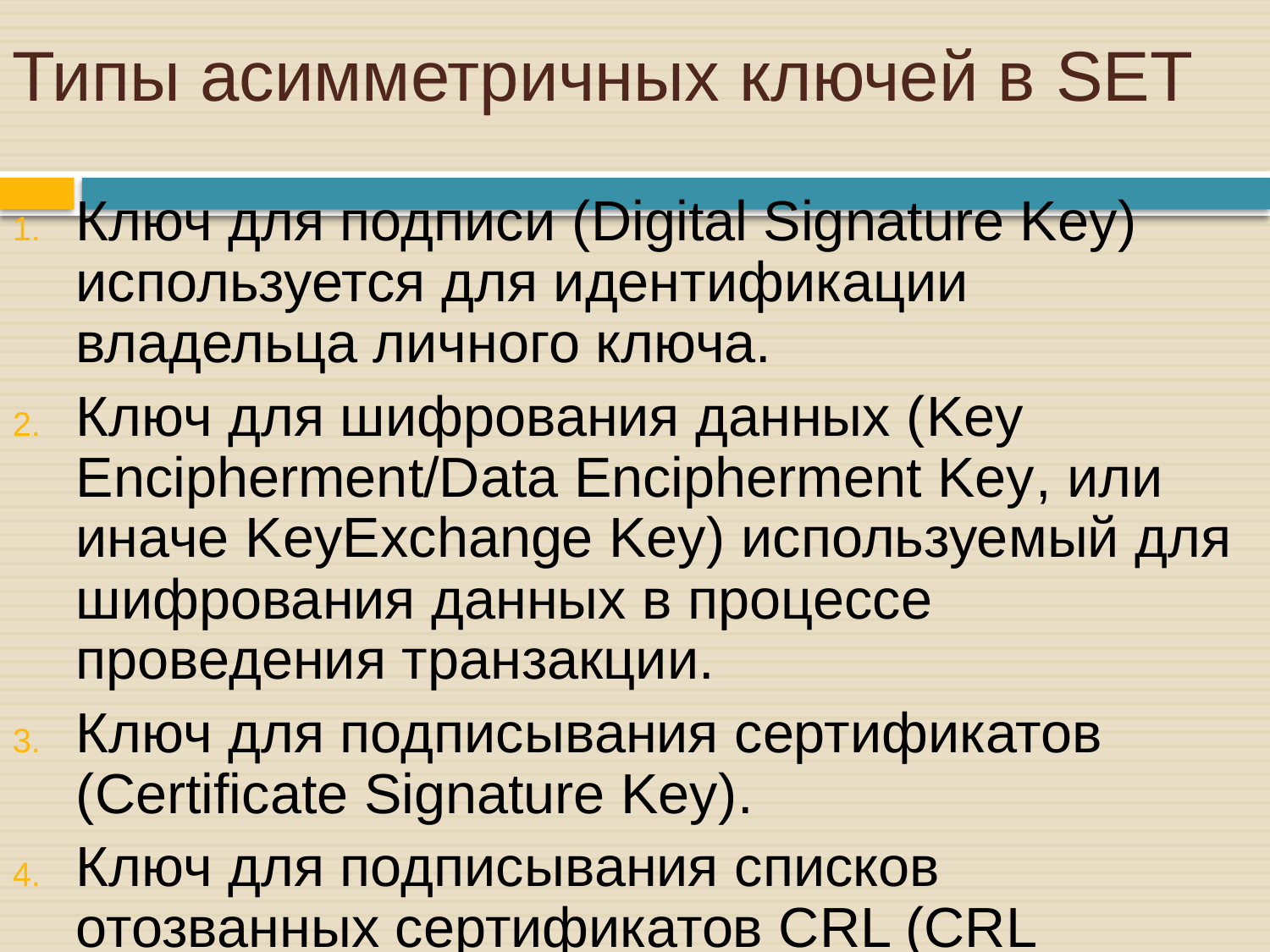

# Типы асимметричных ключей в SET
Ключ для подписи (Digital Signature Key) используется для идентификации владельца личного ключа.
Ключ для шифрования данных (Key Encipherment/Data Encipherment Key, или иначе KeyExchange Key) используемый для шифрования данных в процессе проведения транзакции.
Ключ для подписывания сертификатов (Certificate Signature Key).
Ключ для подписывания списков отозванных сертификатов CRL (CRL Signature Key).